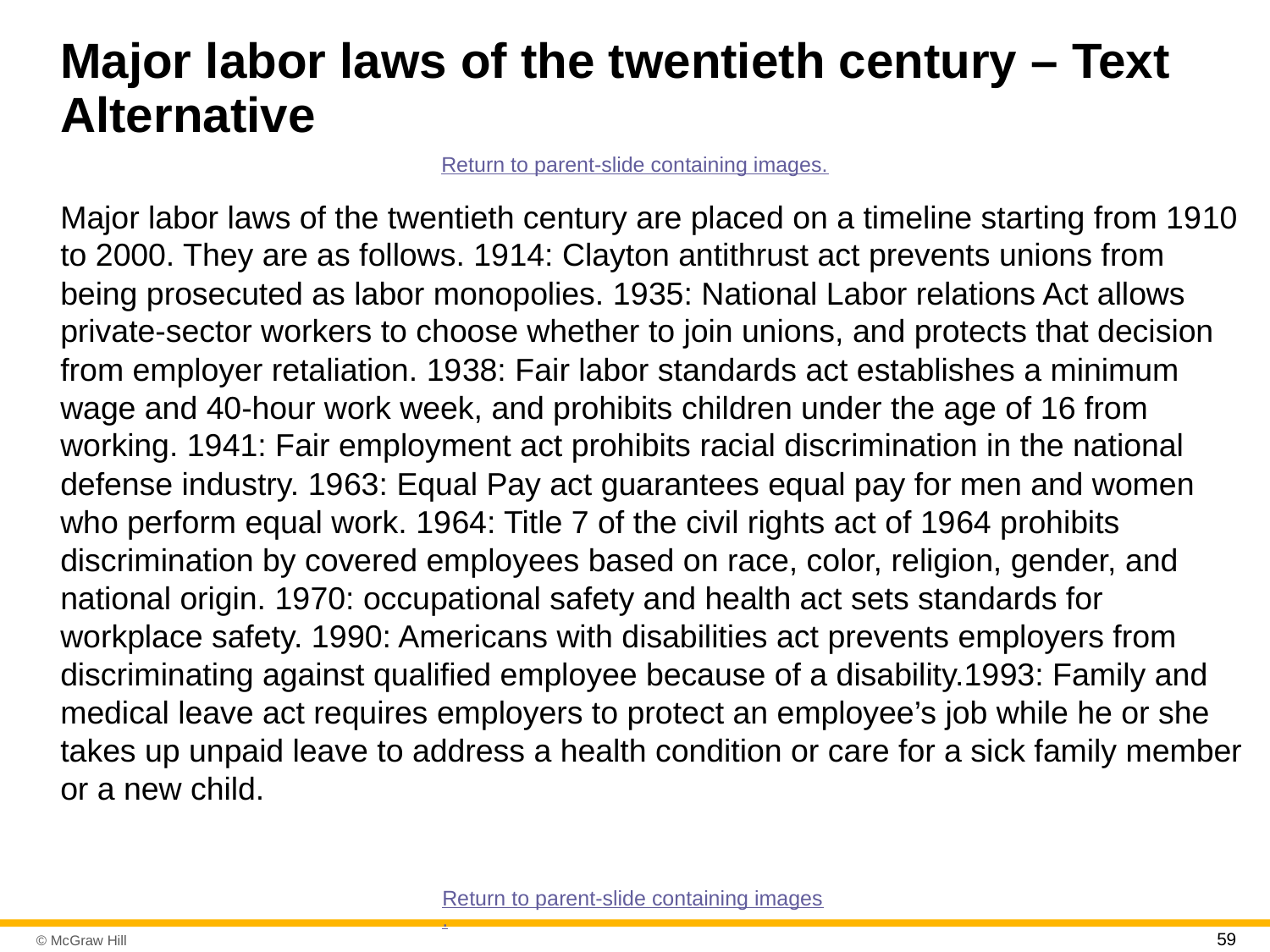

# Major labor laws of the twentieth century – Text Alternative
Return to parent-slide containing images.
Major labor laws of the twentieth century are placed on a timeline starting from 19 10 to 2000. They are as follows. 19 14: Clayton antithrust act prevents unions from being prosecuted as labor monopolies. 19 35: National Labor relations Act allows private-sector workers to choose whether to join unions, and protects that decision from employer retaliation. 19 38: Fair labor standards act establishes a minimum wage and 40-hour work week, and prohibits children under the age of 16 from working. 19 41: Fair employment act prohibits racial discrimination in the national defense industry. 19 63: Equal Pay act guarantees equal pay for men and women who perform equal work. 19 64: Title 7 of the civil rights act of 19 64 prohibits discrimination by covered employees based on race, color, religion, gender, and national origin. 19 70: occupational safety and health act sets standards for workplace safety. 19 90: Americans with disabilities act prevents employers from discriminating against qualified employee because of a disability.19 93: Family and medical leave act requires employers to protect an employee’s job while he or she takes up unpaid leave to address a health condition or care for a sick family member or a new child.
Return to parent-slide containing images.